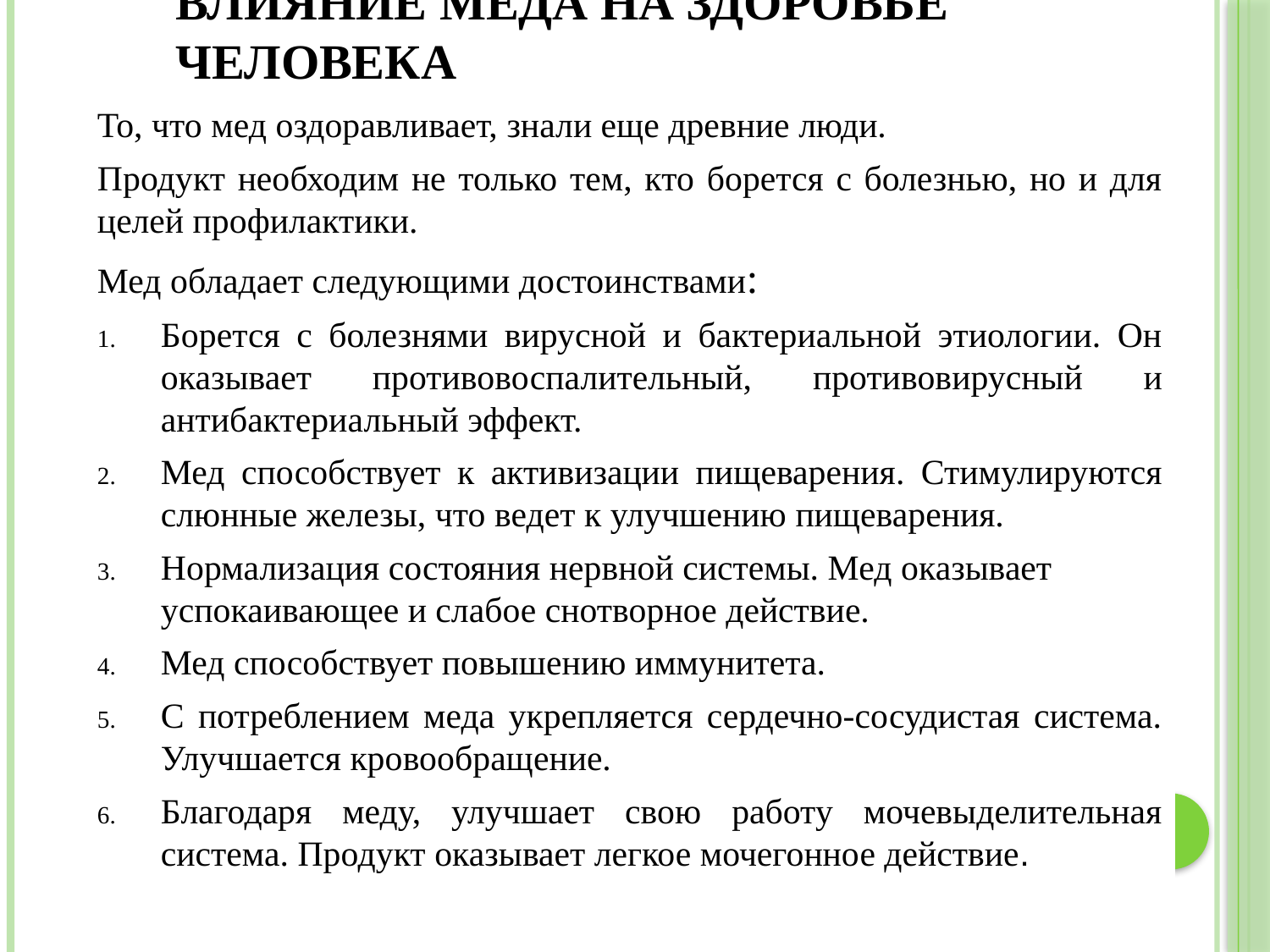

# Влияние мёда на здоровье человека
То, что мед оздоравливает, знали еще древние люди.
Продукт необходим не только тем, кто борется с болезнью, но и для целей профилактики.
Мед обладает следующими достоинствами:
Борется с болезнями вирусной и бактериальной этиологии. Он оказывает противовоспалительный, противовирусный и антибактериальный эффект.
Мед способствует к активизации пищеварения. Стимулируются слюнные железы, что ведет к улучшению пищеварения.
Нормализация состояния нервной системы. Мед оказывает успокаивающее и слабое снотворное действие.
Мед способствует повышению иммунитета.
С потреблением меда укрепляется сердечно-сосудистая система. Улучшается кровообращение.
Благодаря меду, улучшает свою работу мочевыделительная система. Продукт оказывает легкое мочегонное действие.